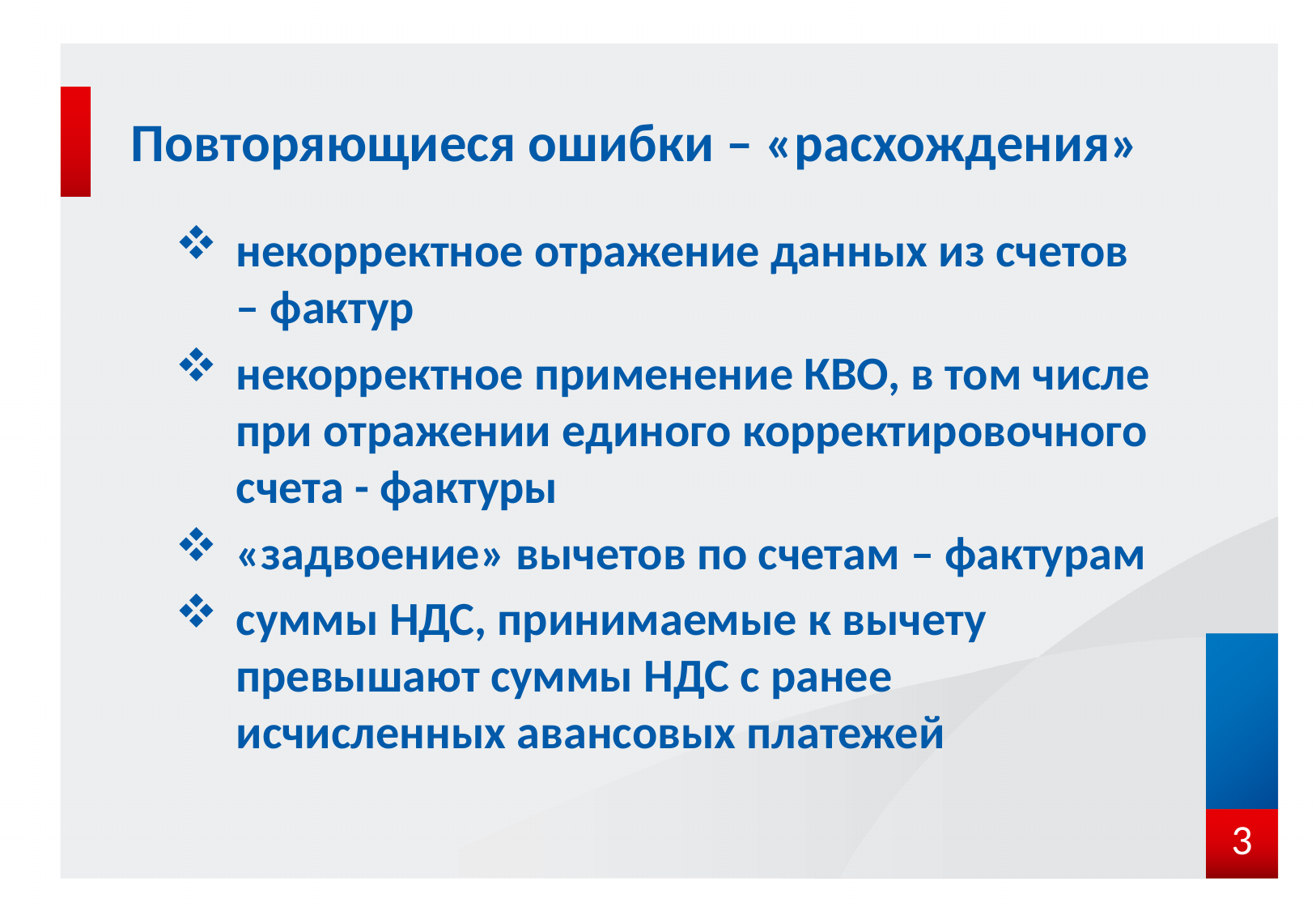

# Повторяющиеся ошибки – «расхождения»
некорректное отражение данных из счетов – фактур
некорректное применение КВО, в том числе при отражении единого корректировочного счета - фактуры
«задвоение» вычетов по счетам – фактурам
суммы НДС, принимаемые к вычету превышают суммы НДС с ранее исчисленных авансовых платежей

3